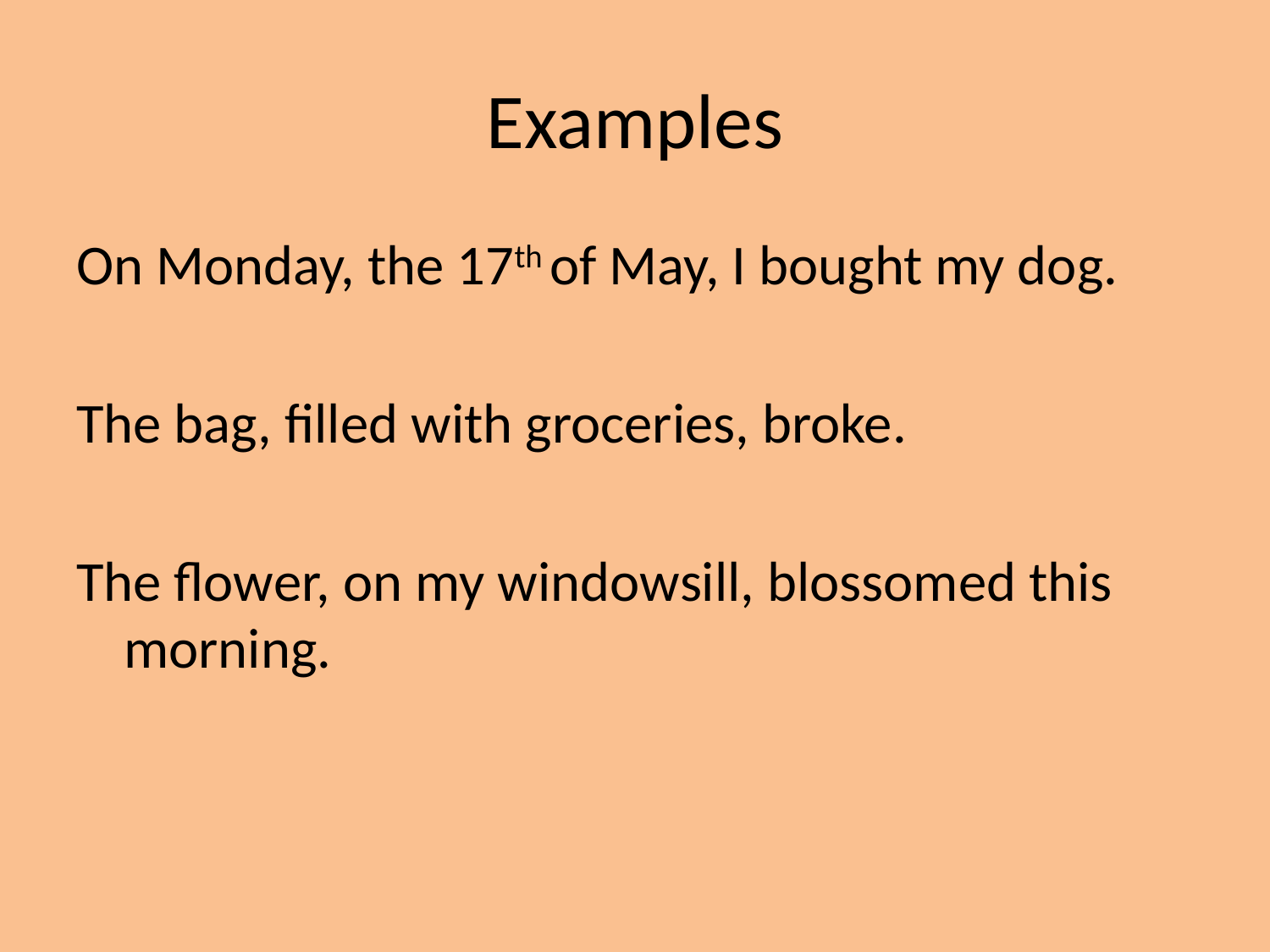

# Examples
On Monday, the 17th of May, I bought my dog.

The bag, filled with groceries, broke.

The flower, on my windowsill, blossomed this morning.